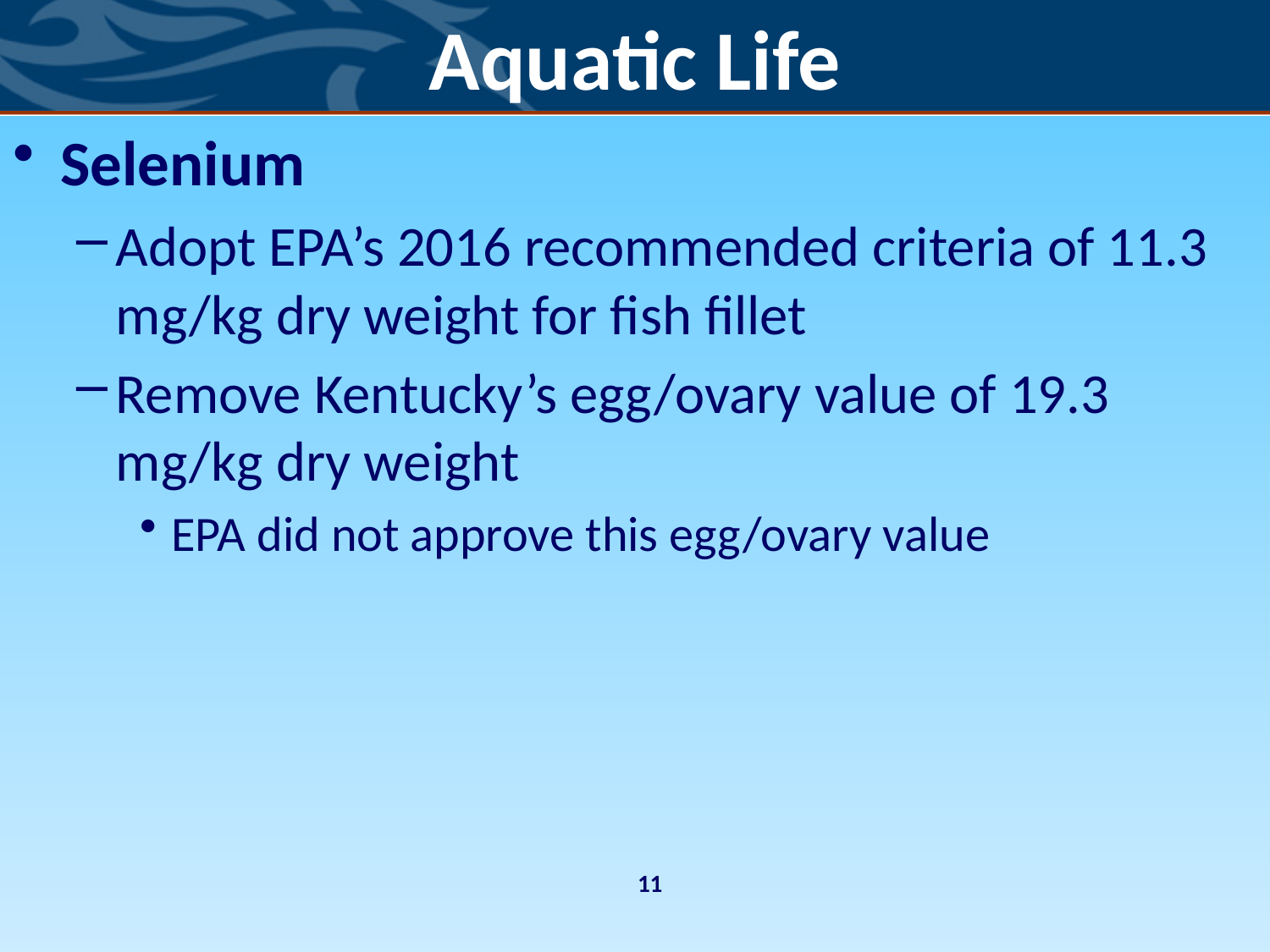

# Aquatic Life
Selenium
Adopt EPA’s 2016 recommended criteria of 11.3 mg/kg dry weight for fish fillet
Remove Kentucky’s egg/ovary value of 19.3 mg/kg dry weight
EPA did not approve this egg/ovary value
11